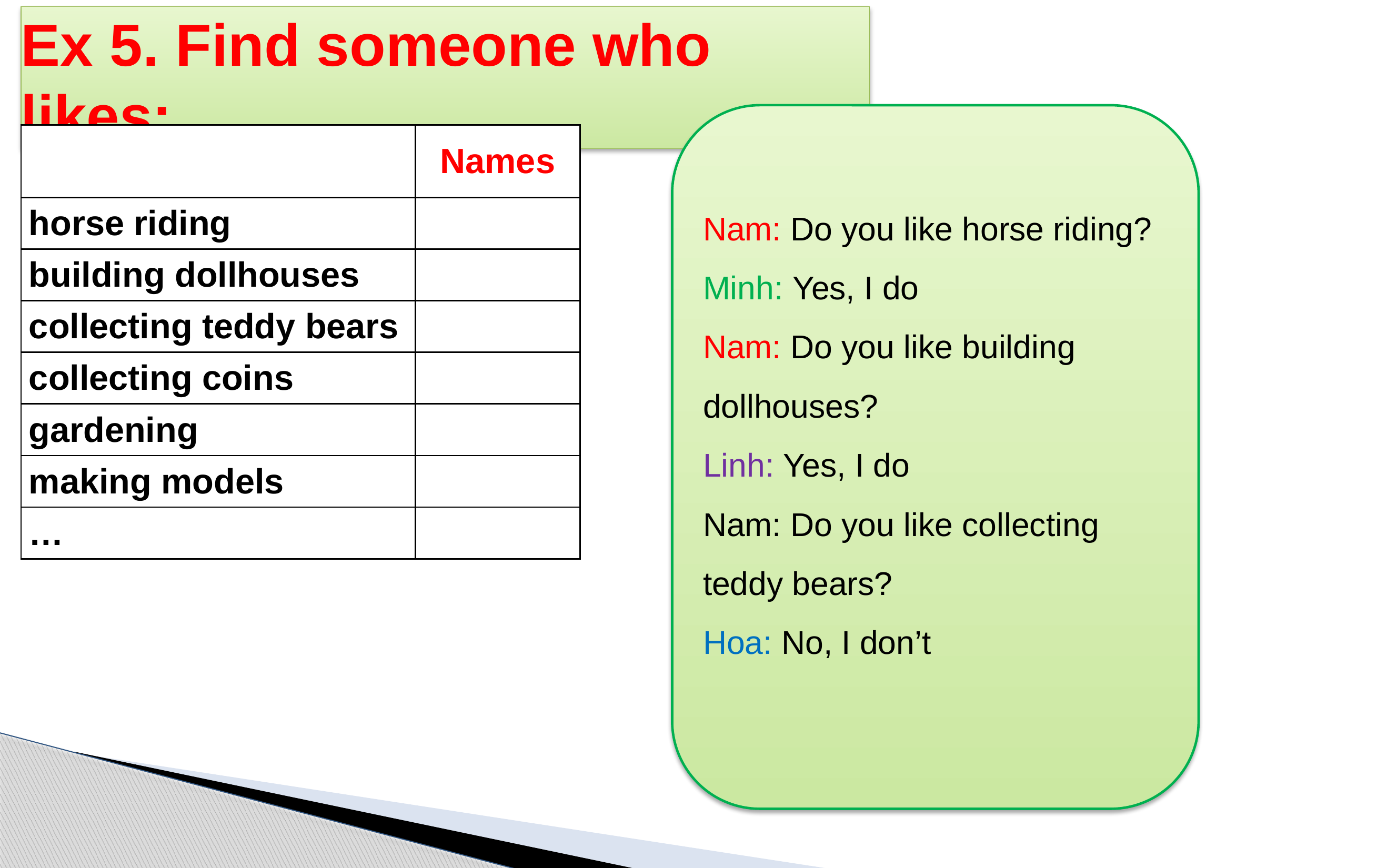

Ex 5. Find someone who likes:

|  | Names |
| --- | --- |
| horse riding |  |
| building dollhouses |  |
| collecting teddy bears |  |
| collecting coins |  |
| gardening |  |
| making models |  |
| … |  |
Nam: Do you like horse riding?
Minh: Yes, I do
Nam: Do you like building dollhouses?
Linh: Yes, I do
Nam: Do you like collecting teddy bears?
Hoa: No, I don’t